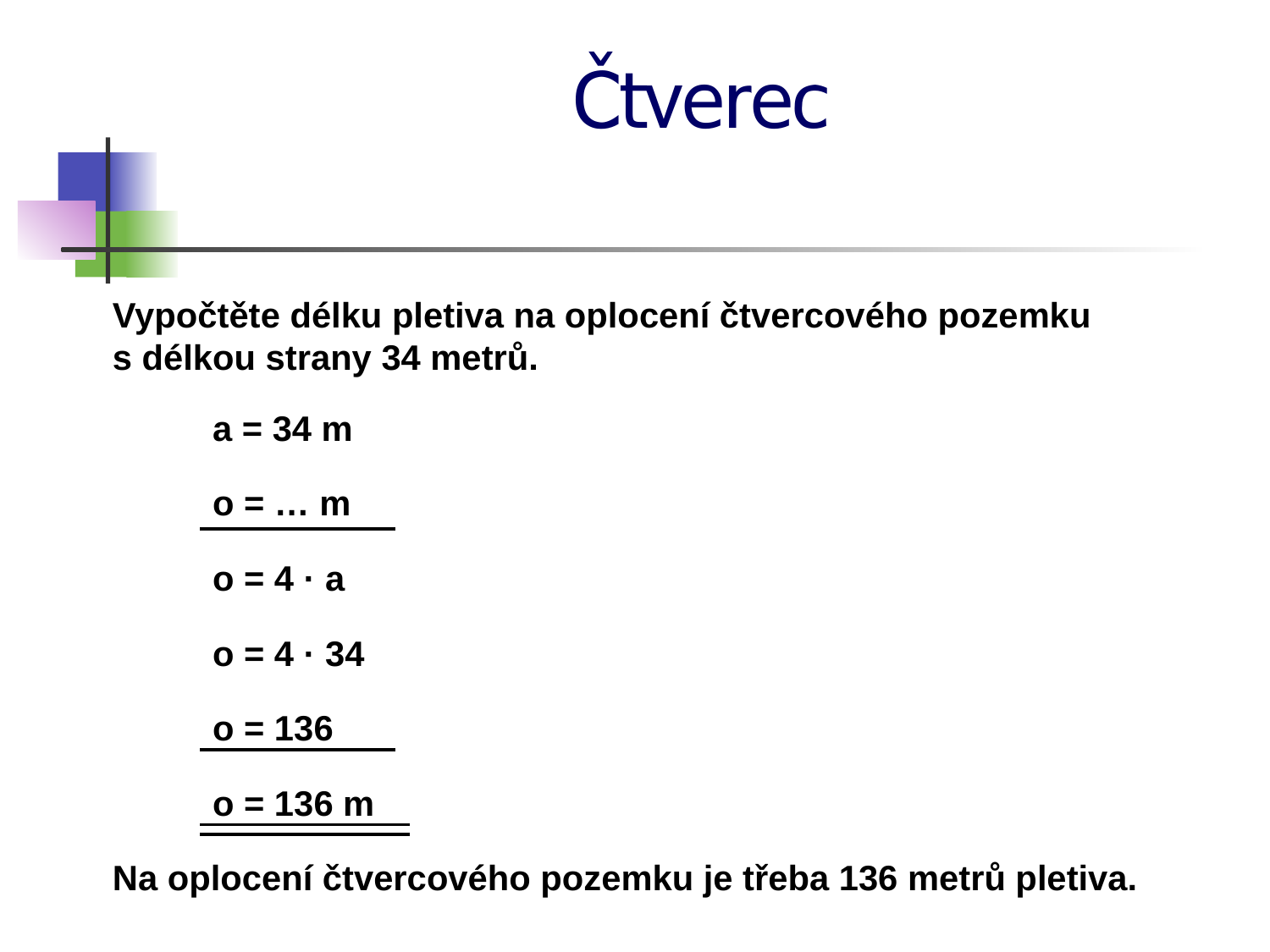

# Čtverec
Vypočtěte délku pletiva na oplocení čtvercového pozemku s délkou strany 34 metrů.
a = 34 m
o = … m
o = 4 · a
o = 4 · 34
o = 136
o = 136 m
Na oplocení čtvercového pozemku je třeba 136 metrů pletiva.